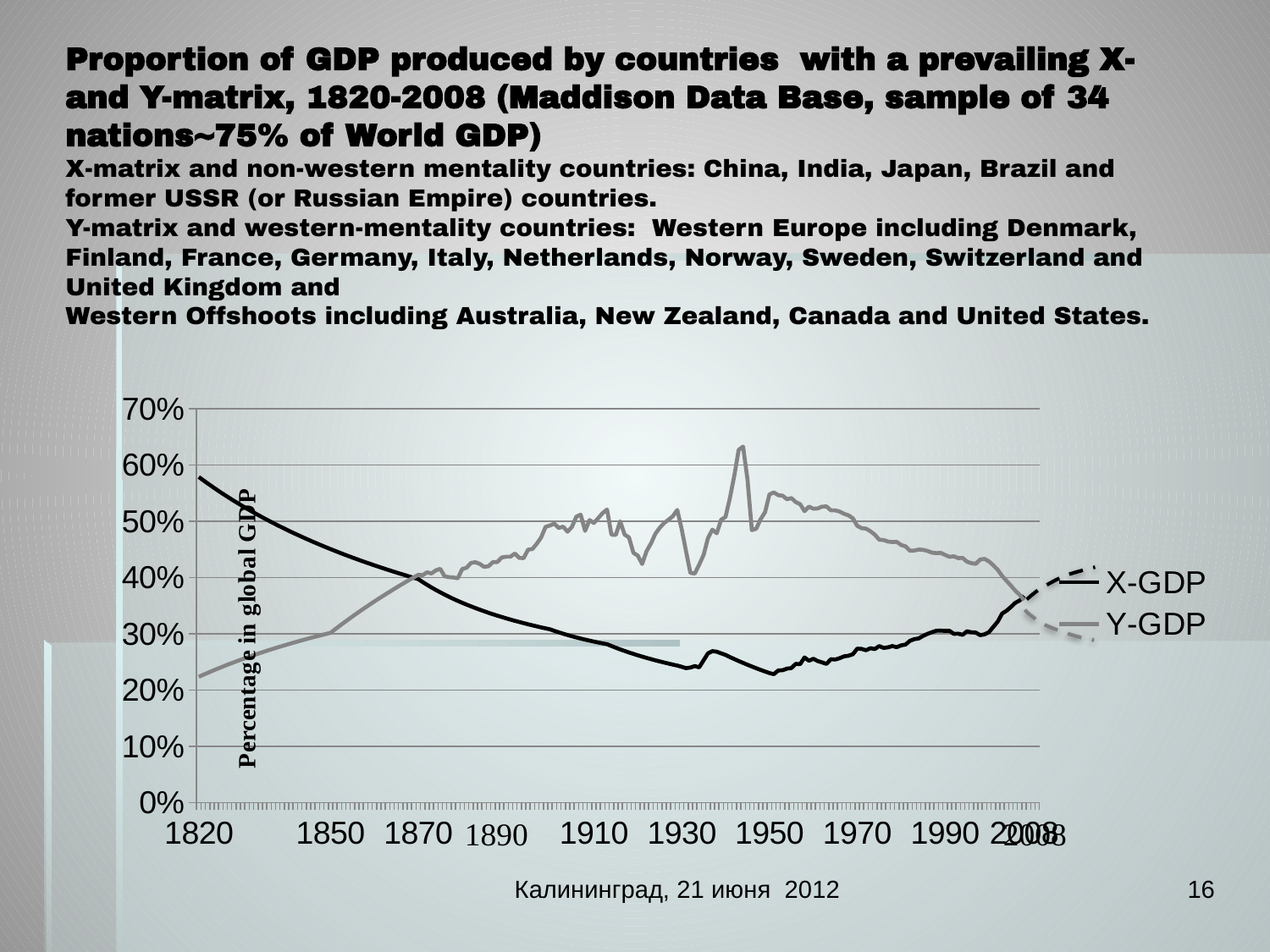

# Proportion of GDP produced by countries  with a prevailing X- and Y-matrix, 1820-2008 (Maddison Data Base, sample of 34 nations~75% of World GDP) X-matrix and non-western mentality countries: China, India, Japan, Brazil and former USSR (or Russian Empire) countries. Y-matrix and western-mentality countries:  Western Europe including Denmark, Finland, France, Germany, Italy, Netherlands, Norway, Sweden, Switzerland and United Kingdom and Western Offshoots including Australia, New Zealand, Canada and United States.

### Chart

| Category |  |  |
|---|---|---|
| 1820 | 0.5787238043217808 | 0.22336928325204194 |
|  | 0.5729800846204751 | 0.22686921978775854 |
|  | 0.5673710089154816 | 0.23028711098238724 |
|  | 0.5618918975796374 | 0.23362580836750488 |
|  | 0.5565382853596016 | 0.23688803284595444 |
|  | 0.551305909239308 | 0.24007638208727988 |
|  | 0.5461906971186171 | 0.24319333742635868 |
|  | 0.5411887572441316 | 0.246241270303757 |
|  | 0.5362963683344616 | 0.2492224482828989 |
|  | 0.5315099703472556 | 0.2521390406761659 |
|  | 0.526826155839896 | 0.254993123809283 |
|  | 0.522241661879783 | 0.25778668595075466 |
|  | 0.5177533624638566 | 0.2605216319310513 |
|  | 0.5133582614103226 | 0.2631997874740413 |
|  | 0.5090534856886515 | 0.2658229032613469 |
|  | 0.5048362791566116 | 0.268392658748682 |
|  | 0.500703996675667 | 0.2709106657516522 |
|  | 0.4966540985783441 | 0.2733784718170371 |
|  | 0.492684145463235 | 0.27579756339448525 |
|  | 0.4887917932952253 | 0.278169368822176 |
|  | 0.4849747887902759 | 0.28049526113910894 |
|  | 0.4812309650656459 | 0.28277656073563107 |
|  | 0.47755823753794624 | 0.28501453785297065 |
|  | 0.47395460005266965 | 0.287210414941702 |
|  | 0.47041812123011306 | 0.28936536888836606 |
|  | 0.466946941013726 | 0.29148053311872224 |
|  | 0.4635392674078951 | 0.29355699958559006 |
|  | 0.4601933733931541 | 0.295595820648561 |
|  | 0.45690759400767494 | 0.29759801085240106 |
|  | 0.45368032358465266 | 0.299564548610434 |
| 1850 | 0.4505100131359794 | 0.3014963423693283 |
|  | 0.4473951678732382 | 0.3075201724474471 |
|  | 0.4443343448576616 | 0.3134395283671633 |
|  | 0.44132615077133397 | 0.319257104679786 |
|  | 0.43836923980238424 | 0.32497550406422565 |
|  | 0.43546231163739024 | 0.33059724120945877 |
|  | 0.43260410955478024 | 0.3361247465017743 |
|  | 0.4297934186132858 | 0.3415603695281173 |
|  | 0.4270290639300011 | 0.3469063824061709 |
|  | 0.4243099090428881 | 0.3521649829511073 |
|  | 0.4216348543529853 | 0.3573382976882374 |
|  | 0.4190028356417863 | 0.3624283847202749 |
|  | 0.41641282265959007 | 0.36743723645730475 |
|  | 0.41386381778092024 | 0.3723667822171101 |
|  | 0.411354854723314 | 0.37721889070290165 |
|  | 0.4088849973260102 | 0.38199537236525477 |
|  | 0.406453338385285 | 0.3866979816544049 |
|  | 0.4040589985434674 | 0.39132841916887784 |
|  | 0.4017011252286433 | 0.3958883337059222 |
|  | 0.39937889164249785 | 0.4003793242189883 |
| 1870 | 0.39709155840631094 | 0.40480305818350976 |
|  | 0.39193451311484484 | 0.4040780557248194 |
|  | 0.38703143905446824 | 0.40921887962170694 |
|  | 0.3823640259463439 | 0.407235906910296 |
|  | 0.3779156823324941 | 0.412738056952414 |
|  | 0.373671338514193 | 0.415438107561077 |
|  | 0.3696172759942181 | 0.402130600247507 |
|  | 0.36574097935531324 | 0.400607033791961 |
|  | 0.3620310072055641 | 0.400075254864511 |
|  | 0.3584768793872682 | 0.3985733836156534 |
|  | 0.3550689781074061 | 0.414985679453303 |
|  | 0.35179846102546924 | 0.4173218456829144 |
|  | 0.3486571846447456 | 0.4258808906236899 |
|  | 0.3456376366096612 | 0.4272150997434123 |
|  | 0.34273287572421907 | 0.424194312393198 |
|  | 0.33993647868336424 | 0.4189244104562103 |
|  | 0.33724249265686124 | 0.4200114884996474 |
|  | 0.33464539298895907 | 0.42732701767797465 |
|  | 0.3321400453813143 | 0.4274097804577273 |
|  | 0.32972167201442565 | 0.43554763072078 |
|  | 0.3273858211371791 | 0.4369310819862363 |
|  | 0.32512833971729077 | 0.43691769365332994 |
|  | 0.322945348799116 | 0.44260685952350126 |
|  | 0.3208332212612353 | 0.43478113288788006 |
|  | 0.3187885617055081 | 0.4344900940919723 |
|  | 0.3168081882430561 | 0.44949586262568236 |
|  | 0.31488911597166813 | 0.45063276422447507 |
|  | 0.3130285419641409 | 0.460078254301517 |
|  | 0.31122383160880224 | 0.471451402790031 |
|  | 0.3094725061622091 | 0.490037177541888 |
|  | 0.30777223771014406 | 0.4924682036004532 |
|  | 0.3050318395178044 | 0.49570493908021124 |
|  | 0.3024450875418883 | 0.4880676965066071 |
|  | 0.299999412397191 | 0.4904320899594841 |
|  | 0.2976835793279821 | 0.4813925310722282 |
|  | 0.2954875156483213 | 0.4900681166991253 |
|  | 0.2934021642806741 | 0.5081393548310236 |
|  | 0.291419358900939 | 0.5116164935287026 |
|  | 0.2895317170605561 | 0.48274573647399593 |
|  | 0.287732548336548 | 0.502184343746938 |
| 1910 | 0.28601577510079507 | 0.49687719719339424 |
|  | 0.2843758639310651 | 0.5056467050014486 |
|  | 0.28280776603278224 | 0.5145359238401256 |
|  | 0.2813068620207381 | 0.5207918795315108 |
|  | 0.2781044632392742 | 0.47606717881922106 |
|  | 0.2750486038681593 | 0.475736237078947 |
|  | 0.272129450586869 | 0.4998660178111254 |
|  | 0.269338030627625 | 0.47630637849437424 |
|  | 0.26666613965294106 | 0.471205257283479 |
|  | 0.26410626121917924 | 0.44391184076356827 |
|  | 0.261651496161048 | 0.43894063749507206 |
|  | 0.2592955004999138 | 0.42400385594348394 |
|  | 0.257032430699208 | 0.4467208685328376 |
|  | 0.25485689527232924 | 0.4604007196910933 |
|  | 0.2527639118993439 | 0.47753149004312473 |
|  | 0.25074886933450125 | 0.4882832368794454 |
|  | 0.24880749349153097 | 0.4967119171750974 |
|  | 0.24693581718179397 | 0.502615037826842 |
|  | 0.2451301530543285 | 0.50898283098053 |
|  | 0.243387049252752 | 0.520103035043416 |
| 1930 | 0.24120710335110268 | 0.486241434985634 |
|  | 0.2387812327458594 | 0.447076437443779 |
|  | 0.23989309454310756 | 0.40816692138305766 |
|  | 0.242486733220541 | 0.4070079159647509 |
|  | 0.240222574512652 | 0.422955640046767 |
|  | 0.25272853911787324 | 0.4400347644748126 |
|  | 0.26505487007395406 | 0.46982490861554277 |
|  | 0.2689744597351583 | 0.48511018039473525 |
|  | 0.26802486421896365 | 0.47852442810834594 |
|  | 0.265119566015992 | 0.5027045218016274 |
|  | 0.26229883129332 | 0.50777013476904 |
|  | 0.25855188115706507 | 0.5411868439013171 |
|  | 0.25493866773841994 | 0.5808160017848354 |
|  | 0.2514521565483297 | 0.6269557267475266 |
|  | 0.248085797944637 | 0.6327224962474998 |
|  | 0.24483348606751368 | 0.5740569466649766 |
|  | 0.241689521879004 | 0.4841472441061897 |
|  | 0.238648579835943 | 0.486791678355122 |
|  | 0.2357056777862625 | 0.5037786115180138 |
|  | 0.232856149730747 | 0.515973404188966 |
| 1950 | 0.23009561845732768 | 0.5476405022484686 |
|  | 0.22801835701547613 | 0.551229024580231 |
|  | 0.23463286906476397 | 0.546259780399107 |
|  | 0.2351589595119062 | 0.545372114929405 |
|  | 0.23791554602744197 | 0.5391295992476245 |
|  | 0.23896815291849677 | 0.541180295478865 |
|  | 0.24639892718135553 | 0.534017033510612 |
|  | 0.24591226309529515 | 0.530295580326739 |
|  | 0.25780660369181124 | 0.5178746857368999 |
|  | 0.2519501550742634 | 0.5259373844303296 |
|  | 0.25549275859191906 | 0.5222230658091606 |
|  | 0.2514287954324804 | 0.5227721920425976 |
|  | 0.24903185723241344 | 0.526038123535729 |
|  | 0.24635729796670341 | 0.5262653876257355 |
|  | 0.25468968850487594 | 0.5194103859672123 |
|  | 0.2540728541189531 | 0.5192490177393057 |
|  | 0.2565759558534613 | 0.517192036977788 |
|  | 0.25976266978834694 | 0.513198863267737 |
|  | 0.2608173009682971 | 0.5106272112765656 |
|  | 0.2634467995291734 | 0.5052646928516166 |
| 1970 | 0.2734590527219108 | 0.4918647245825384 |
|  | 0.27302389431290924 | 0.48768924313046325 |
|  | 0.27060641333167806 | 0.4868875903284502 |
|  | 0.27423349271209174 | 0.48223830651315974 |
|  | 0.27276563068557474 | 0.4761059278093084 |
|  | 0.2780398999775154 | 0.46720026782557394 |
|  | 0.2747551315004998 | 0.466563799506915 |
|  | 0.2757041075720653 | 0.46397845515855224 |
|  | 0.27804698023596525 | 0.463023364728717 |
|  | 0.27614256974694606 | 0.463332894934185 |
|  | 0.27933447415874224 | 0.457715448232206 |
|  | 0.2807277030627424 | 0.4554675419541233 |
|  | 0.2873616354679333 | 0.4474977685484602 |
|  | 0.2902976000465668 | 0.4478736367016476 |
|  | 0.2916625798104641 | 0.449672006281701 |
|  | 0.2960925481426793 | 0.4491894572874197 |
|  | 0.2996895851782204 | 0.44717829619356236 |
|  | 0.3026052855061879 | 0.44428194250115693 |
|  | 0.3052476123957424 | 0.44330466830118437 |
|  | 0.3054738618646278 | 0.44383366499591337 |
| 1990 | 0.30496201624127695 | 0.44015401257717396 |
|  | 0.3051023911426151 | 0.43681010704231465 |
|  | 0.299775149840638 | 0.4376248130495052 |
|  | 0.30005361930299124 | 0.4344678858543524 |
|  | 0.29795543384686907 | 0.4348255748271914 |
|  | 0.30436680621856865 | 0.42810220534350224 |
|  | 0.3025188966145481 | 0.425457059768579 |
|  | 0.30201645558429924 | 0.4243691436207773 |
|  | 0.29738319243955924 | 0.4319617925437633 |
|  | 0.29881833247296324 | 0.4330500996135923 |
|  | 0.30281986185738613 | 0.42861057883912707 |
|  | 0.312123100781716 | 0.4216827656049704 |
|  | 0.3214446606633504 | 0.41364115748718006 |
|  | 0.3357541232654894 | 0.4028593937072912 |
|  | 0.3407468913635817 | 0.39410897024837077 |
|  | 0.3475293450774661 | 0.38564020339692906 |
|  | 0.3550428706232903 | 0.37659134100945624 |
|  | 0.35910064429644795 | 0.3691529592557614 |
| 2008 | 0.36749572109746065 | 0.35972480837510507 |
Калининград, 21 июня  2012
16